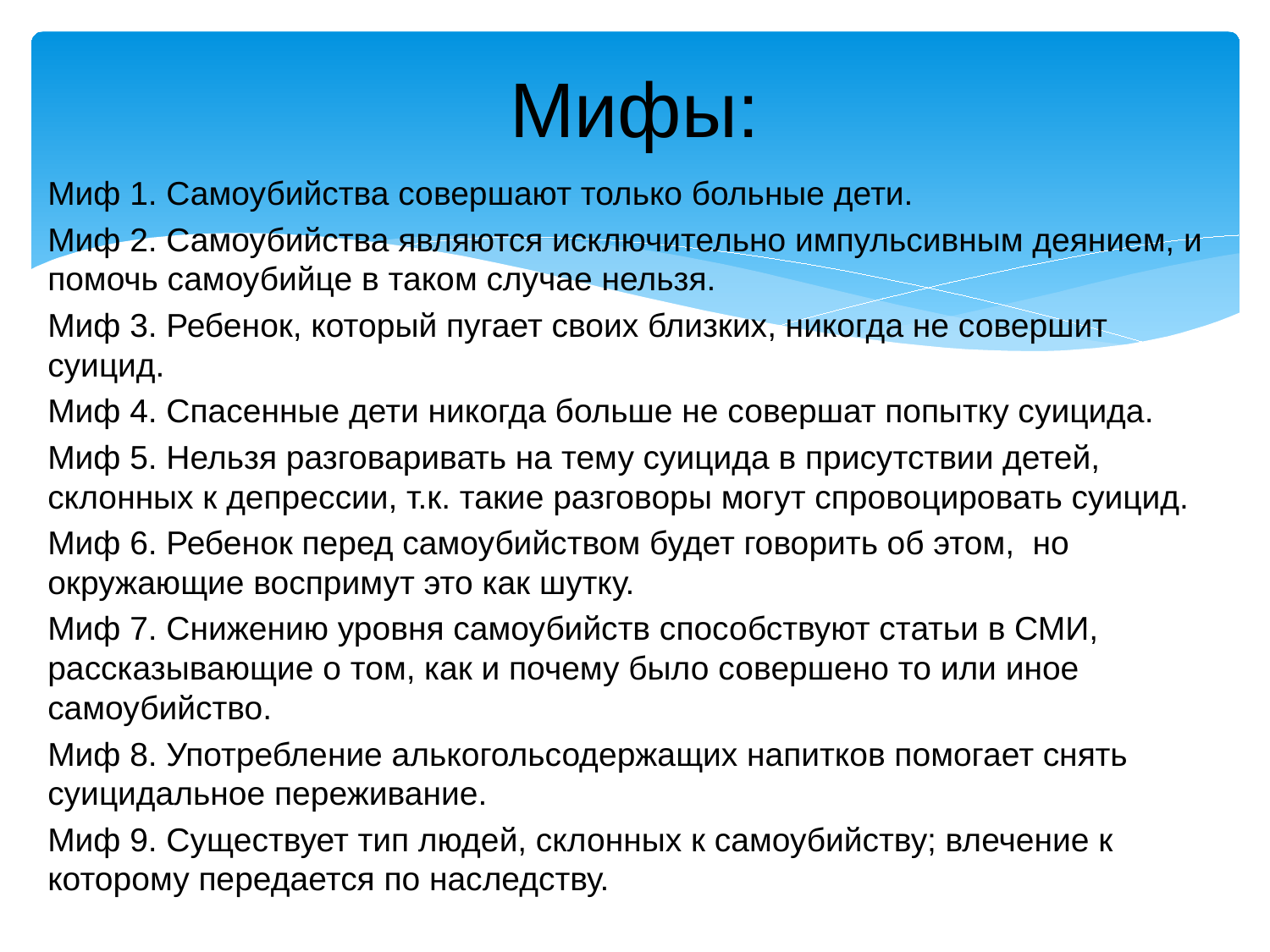

# Мифы:
Миф 1. Самоубийства совершают только больные дети.
Миф 2. Самоубийства являются исключительно импульсивным деянием, и помочь самоубийце в таком случае нельзя.
Миф 3. Ребенок, который пугает своих близких, никогда не совершит суицид.
Миф 4. Спасенные дети никогда больше не совершат попытку суицида.
Миф 5. Нельзя разговаривать на тему суицида в присутствии детей, склонных к депрессии, т.к. такие разговоры могут спровоцировать суицид.
Миф 6. Ребенок перед самоубийством будет говорить об этом,  но окружающие воспримут это как шутку.
Миф 7. Снижению уровня самоубийств способствуют статьи в СМИ, рассказывающие о том, как и почему было совершено то или иное самоубийство.
Миф 8. Употребление алькогольсодержащих напитков помогает снять суицидальное переживание.
Миф 9. Существует тип людей, склонных к самоубийству; влечение к которому передается по наследству.